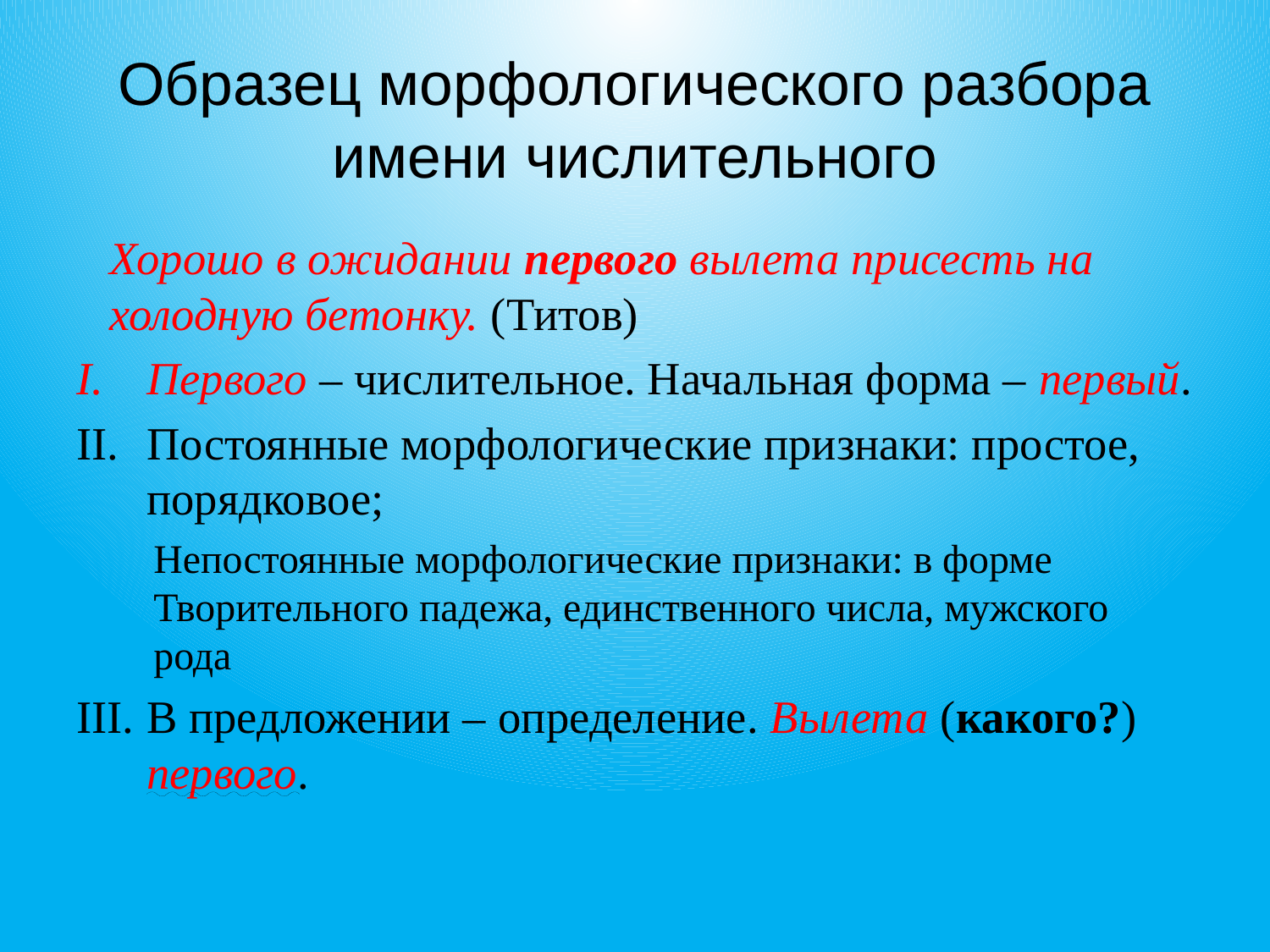

# Образец морфологического разбора имени числительного
Хорошо в ожидании первого вылета присесть на холодную бетонку. (Титов)
Первого – числительное. Начальная форма – первый.
Постоянные морфологические признаки: простое, порядковое;
Непостоянные морфологические признаки: в форме Творительного падежа, единственного числа, мужского рода
В предложении – определение. Вылета (какого?) первого.